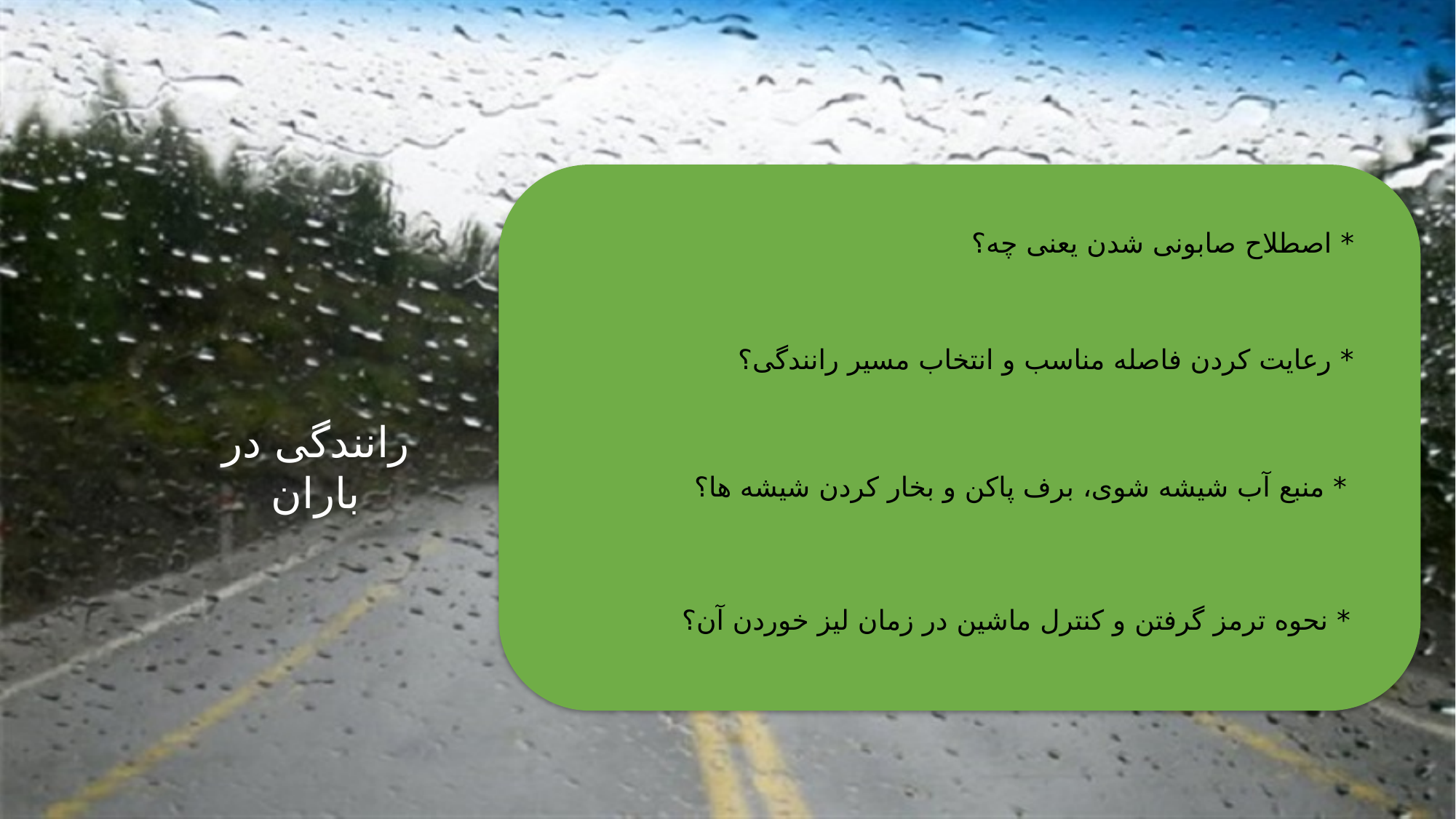

* اصطلاح صابونی شدن یعنی چه؟
* رعایت کردن فاصله مناسب و انتخاب مسیر رانندگی؟
رانندگی در باران
* منبع آب شیشه شوی، برف پاکن و بخار کردن شیشه ها؟
* نحوه ترمز گرفتن و کنترل ماشین در زمان لیز خوردن آن؟